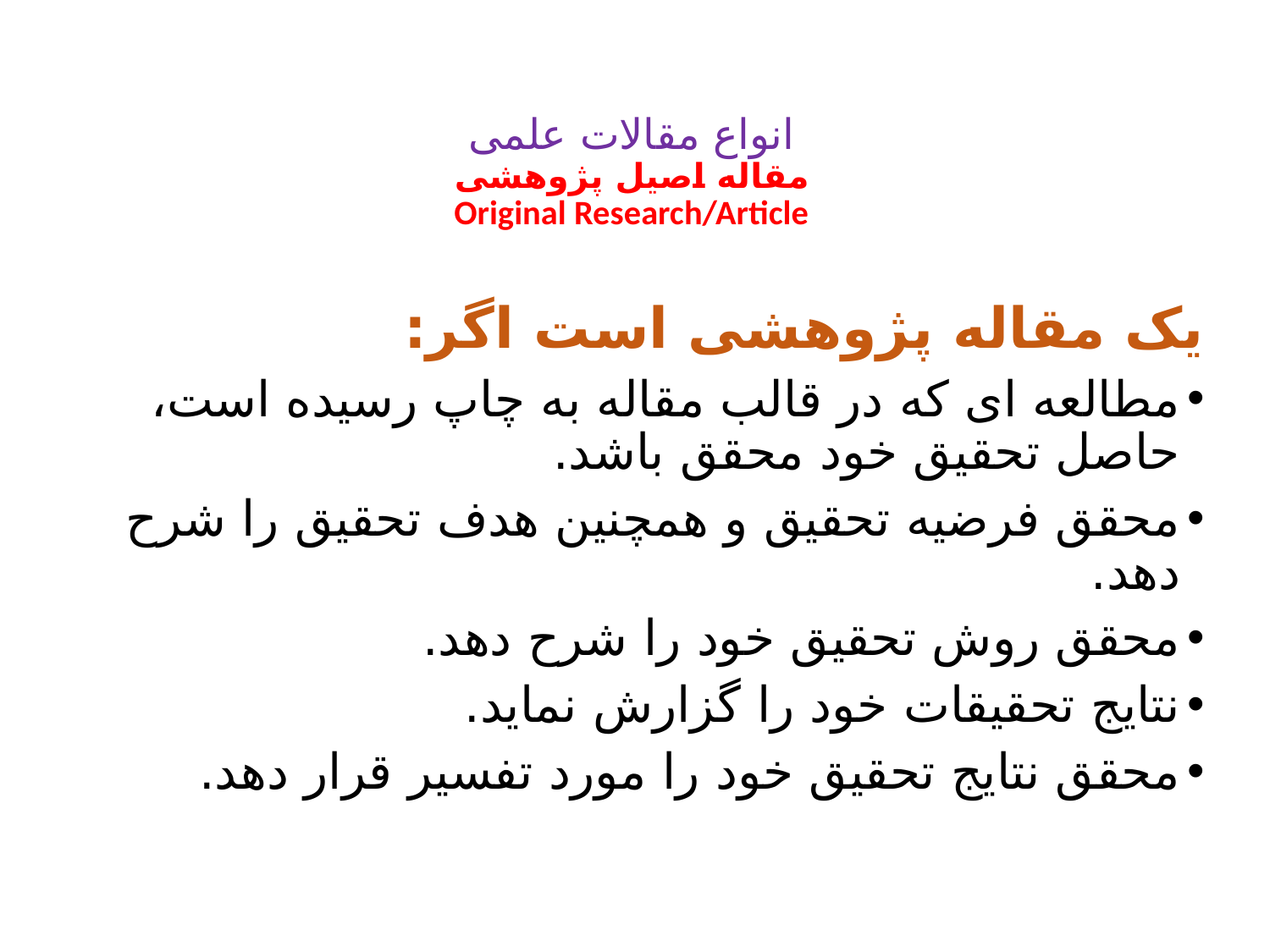

# انواع مقالات علمی مقاله اصیل پژوهشی Original Research/Article
یک مقاله پژوهشی است اگر:
مطالعه ای که در قالب مقاله به چاپ رسیده است، حاصل تحقیق خود محقق باشد.
محقق فرضیه تحقیق و همچنین هدف تحقیق را شرح دهد.
محقق روش تحقیق خود را شرح دهد.
نتایج تحقیقات خود را گزارش نماید.
محقق نتایج تحقیق خود را مورد تفسیر قرار دهد.
4